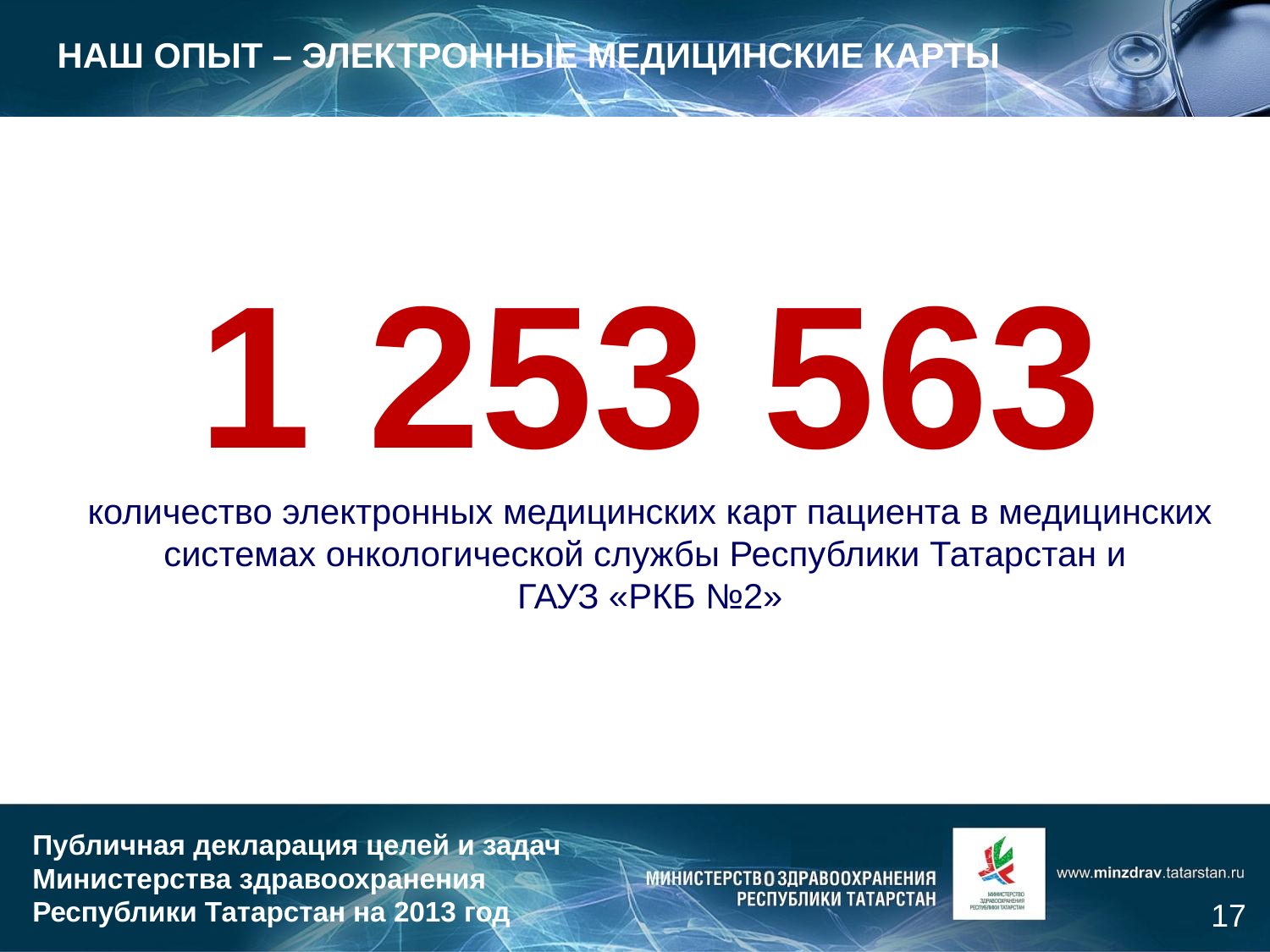

НАШ ОПЫТ – ЭЛЕКТРОННЫЕ МЕДИЦИНСКИЕ КАРТЫ

1 253 563
количество электронных медицинских карт пациента в медицинских системах онкологической службы Республики Татарстан и
ГАУЗ «РКБ №2»
17